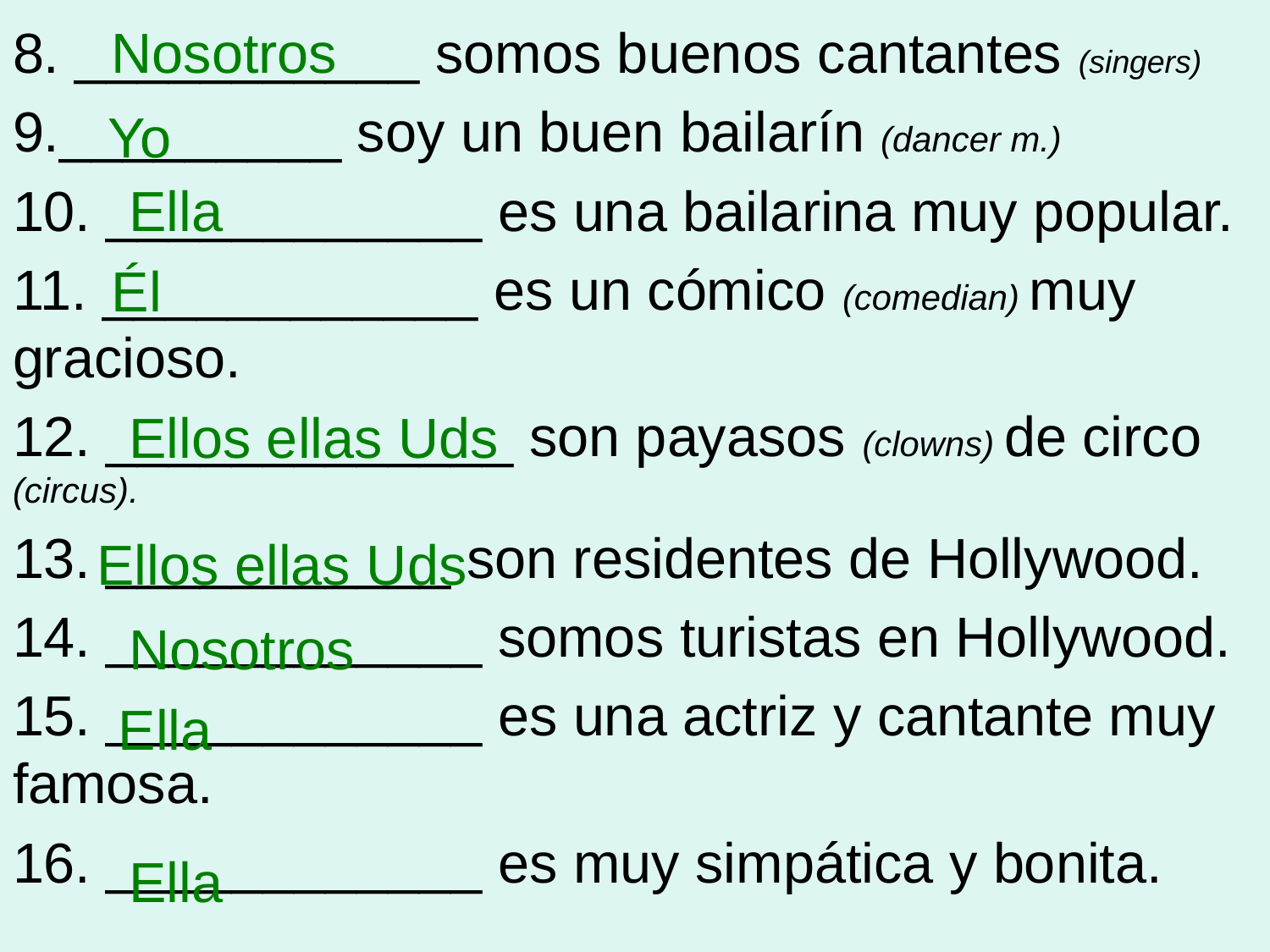

8. ___________ somos buenos cantantes (singers)
9._________ soy un buen bailarín (dancer m.)
10. ____________ es una bailarina muy popular.
11. ____________ es un cómico (comedian) muy gracioso.
12. _____________ son payasos (clowns) de circo (circus).
13. ___________ son residentes de Hollywood.
14. ____________ somos turistas en Hollywood.
15. ____________ es una actriz y cantante muy famosa.
16. ____________ es muy simpática y bonita.

Nosotros
Yo
Ella
Él
Ellos ellas Uds
Ellos ellas Uds
Nosotros
Ella
Ella